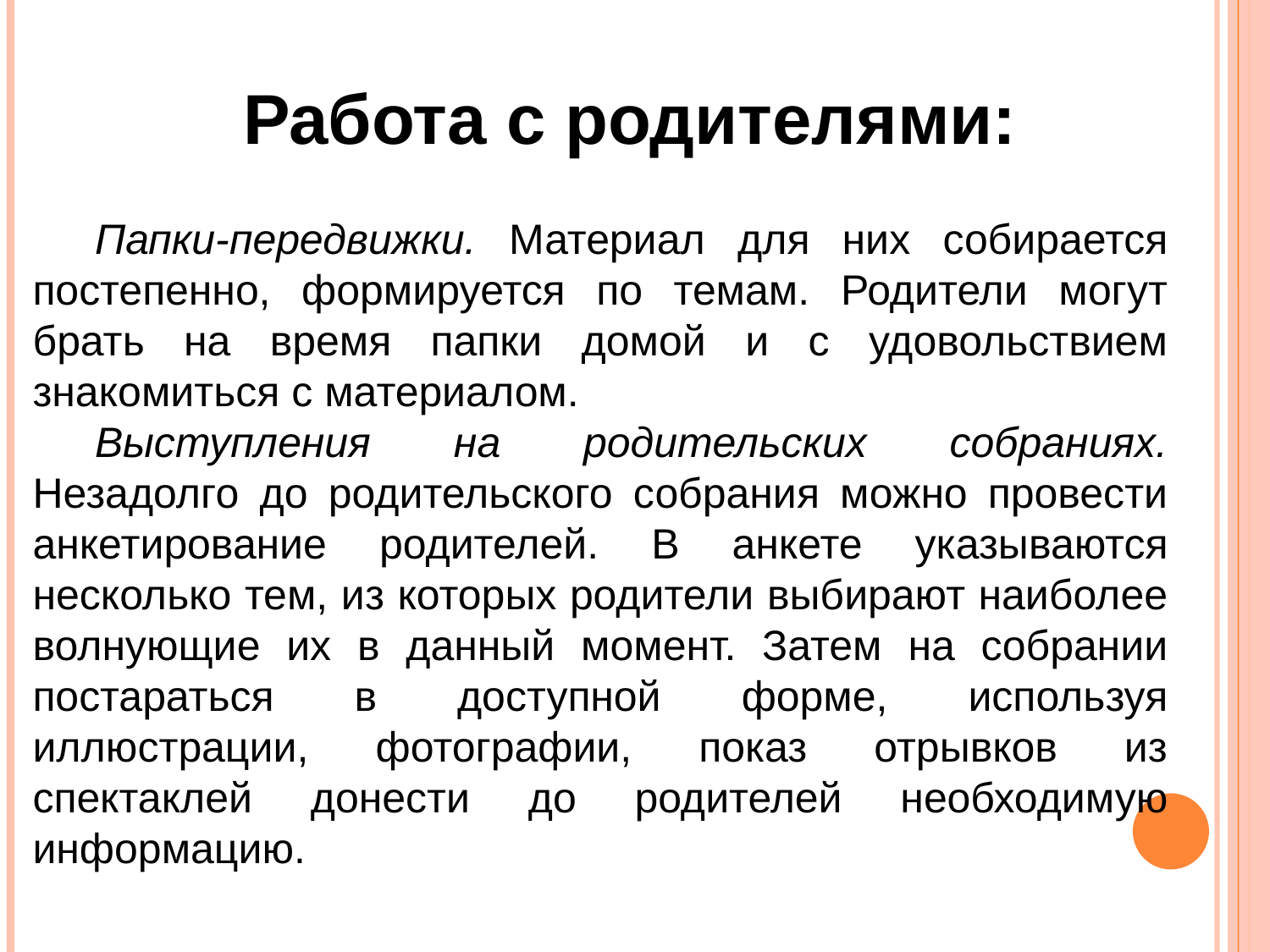

Работа с родителями:

Папки-передвижки. Материал для них собирается постепенно, формируется по темам. Родители могут брать на время папки домой и с удовольствием знакомиться с материалом.
Выступления на родительских собраниях. Незадолго до родительского собрания можно провести анкетирование родителей. В анкете указываются несколько тем, из которых родители выбирают наиболее волнующие их в данный момент. Затем на собрании постараться в доступной форме, используя иллюстрации, фотографии, показ отрывков из спектаклей донести до родителей необходимую информацию.